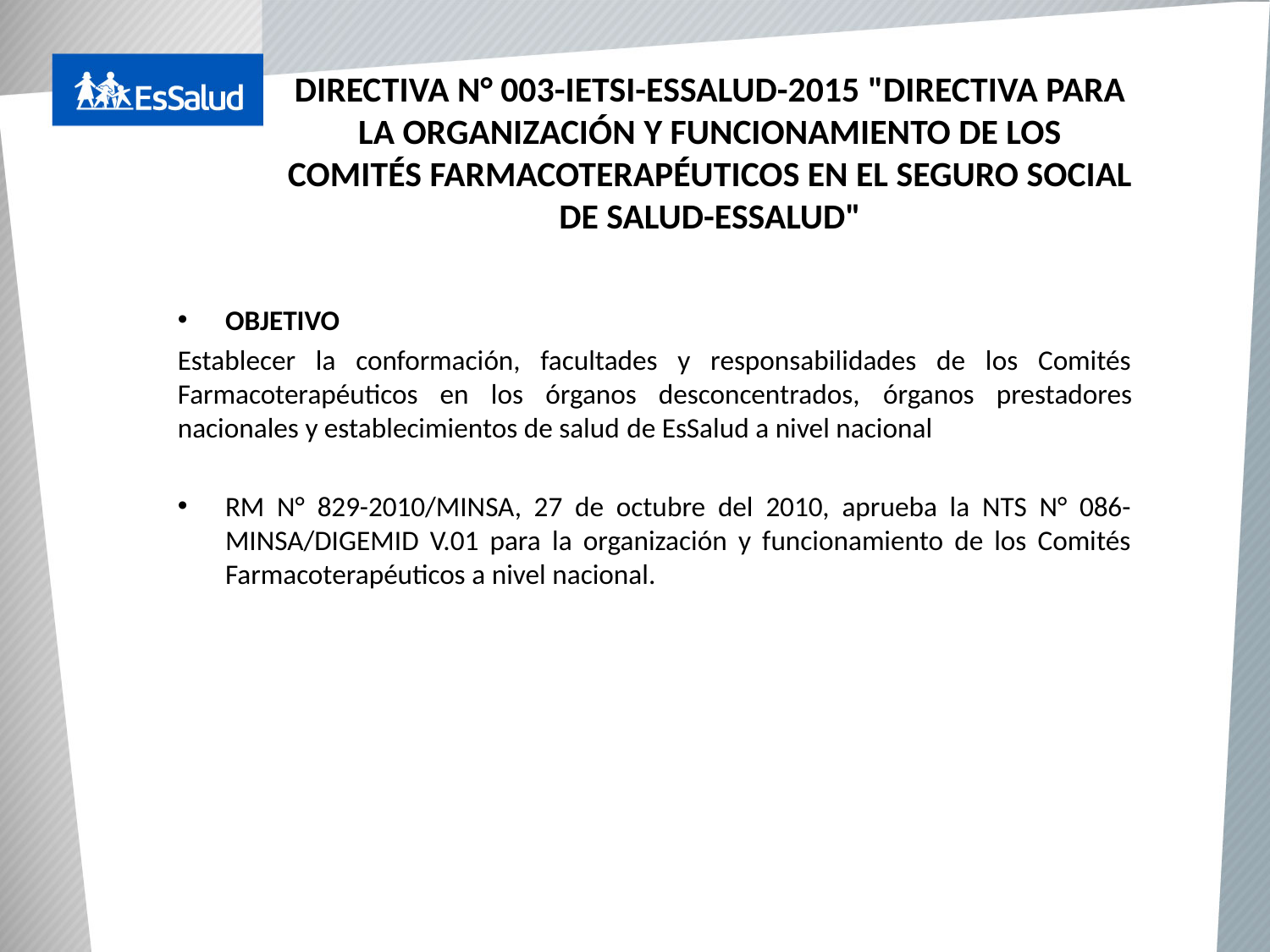

# DIRECTIVA N° 003-IETSI-ESSALUD-2015 "DIRECTIVA PARA LA ORGANIZACIÓN Y FUNCIONAMIENTO DE LOS COMITÉS FARMACOTERAPÉUTICOS EN EL SEGURO SOCIAL DE SALUD-ESSALUD"
OBJETIVO
Establecer la conformación, facultades y responsabilidades de los Comités Farmacoterapéuticos en los órganos desconcentrados, órganos prestadores nacionales y establecimientos de salud de EsSalud a nivel nacional

RM N° 829-2010/MINSA, 27 de octubre del 2010, aprueba la NTS N° 086-MINSA/DIGEMID V.01 para la organización y funcionamiento de los Comités Farmacoterapéuticos a nivel nacional.